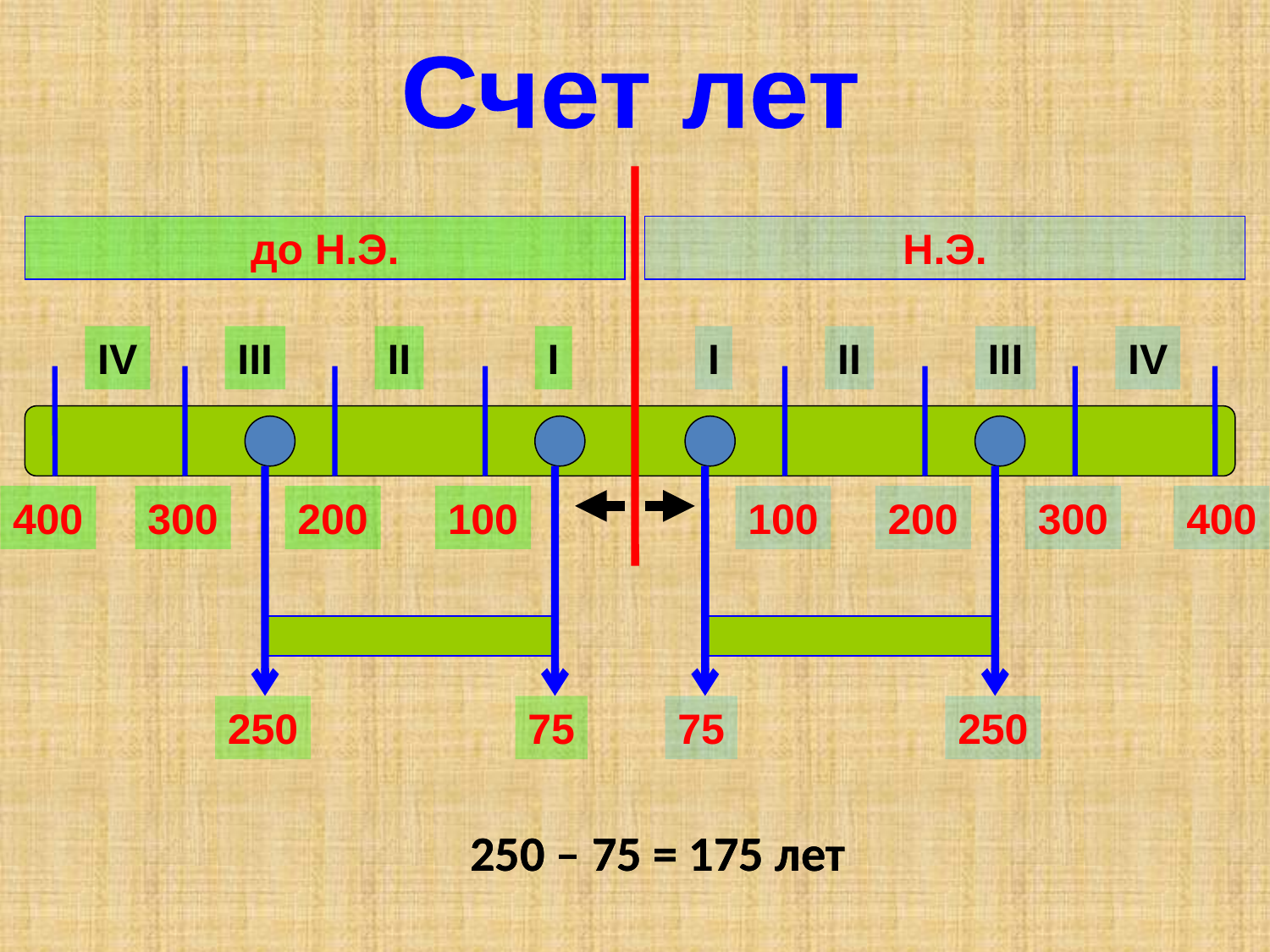

Счет лет

до Н.Э.
Н.Э.
IV
III
II
I
I
II
III
IV

400
300
200
100
100
200
300
400

250
75
75
250
250 – 75 = 175 лет
250 – 75 = 175 лет